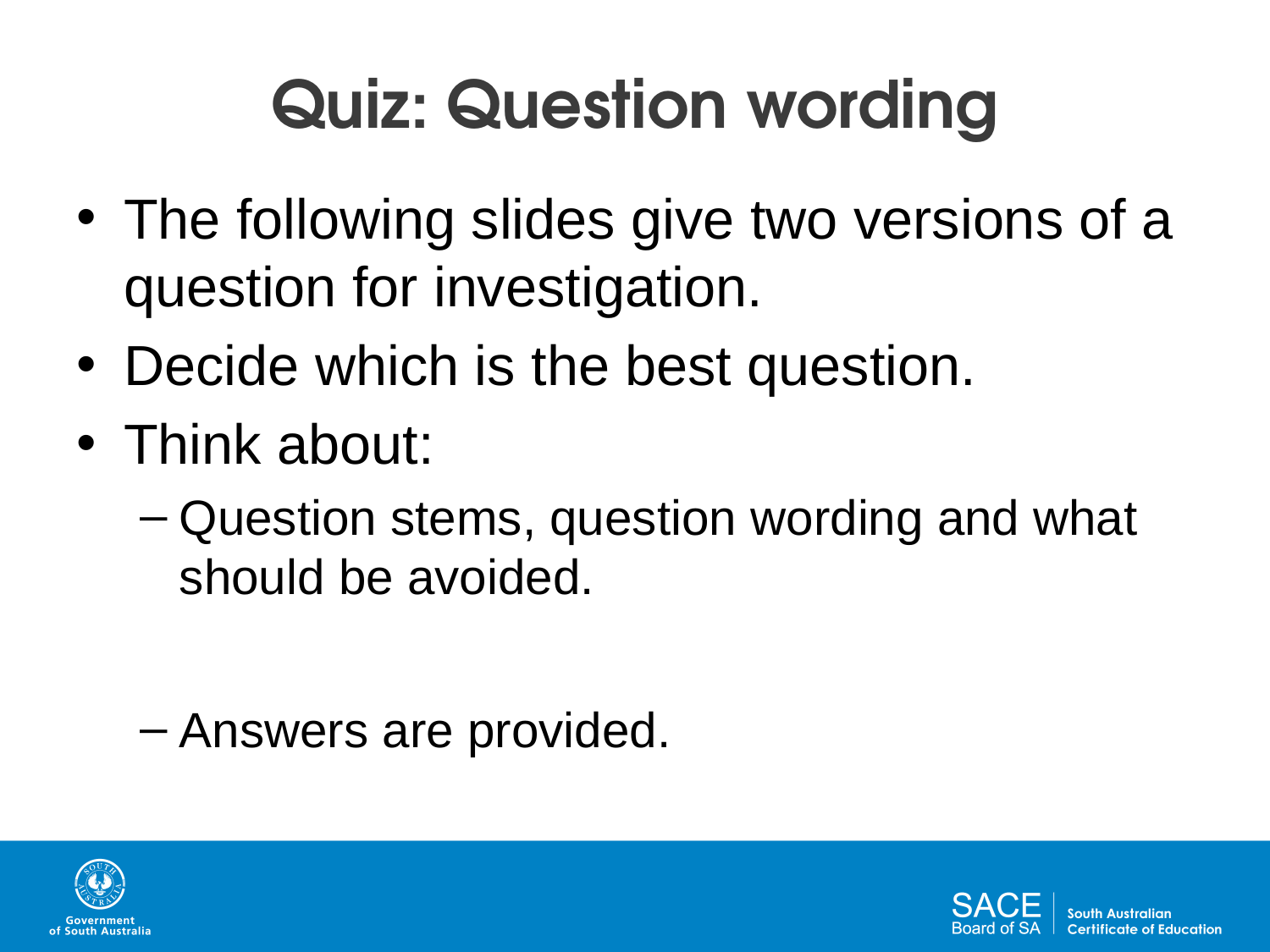

# Quiz: Question wording
The following slides give two versions of a question for investigation.
Decide which is the best question.
Think about:
Question stems, question wording and what should be avoided.

Answers are provided.